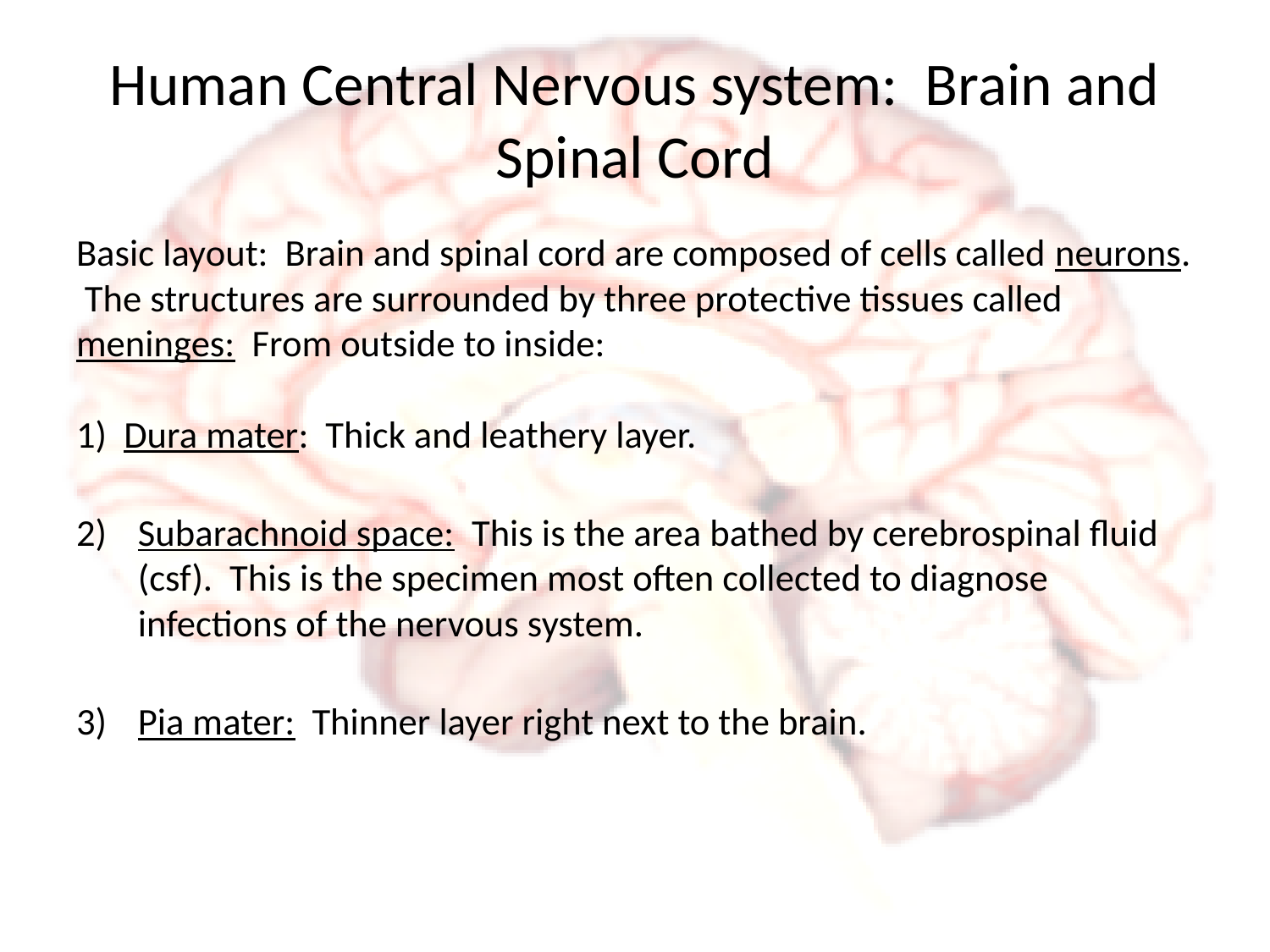

# Human Central Nervous system:  Brain and Spinal Cord
Basic layout:  Brain and spinal cord are composed of cells called neurons.  The structures are surrounded by three protective tissues called meninges:  From outside to inside:
1)  Dura mater:  Thick and leathery layer.
Subarachnoid space:  This is the area bathed by cerebrospinal fluid (csf).  This is the specimen most often collected to diagnose infections of the nervous system.
Pia mater:  Thinner layer right next to the brain.